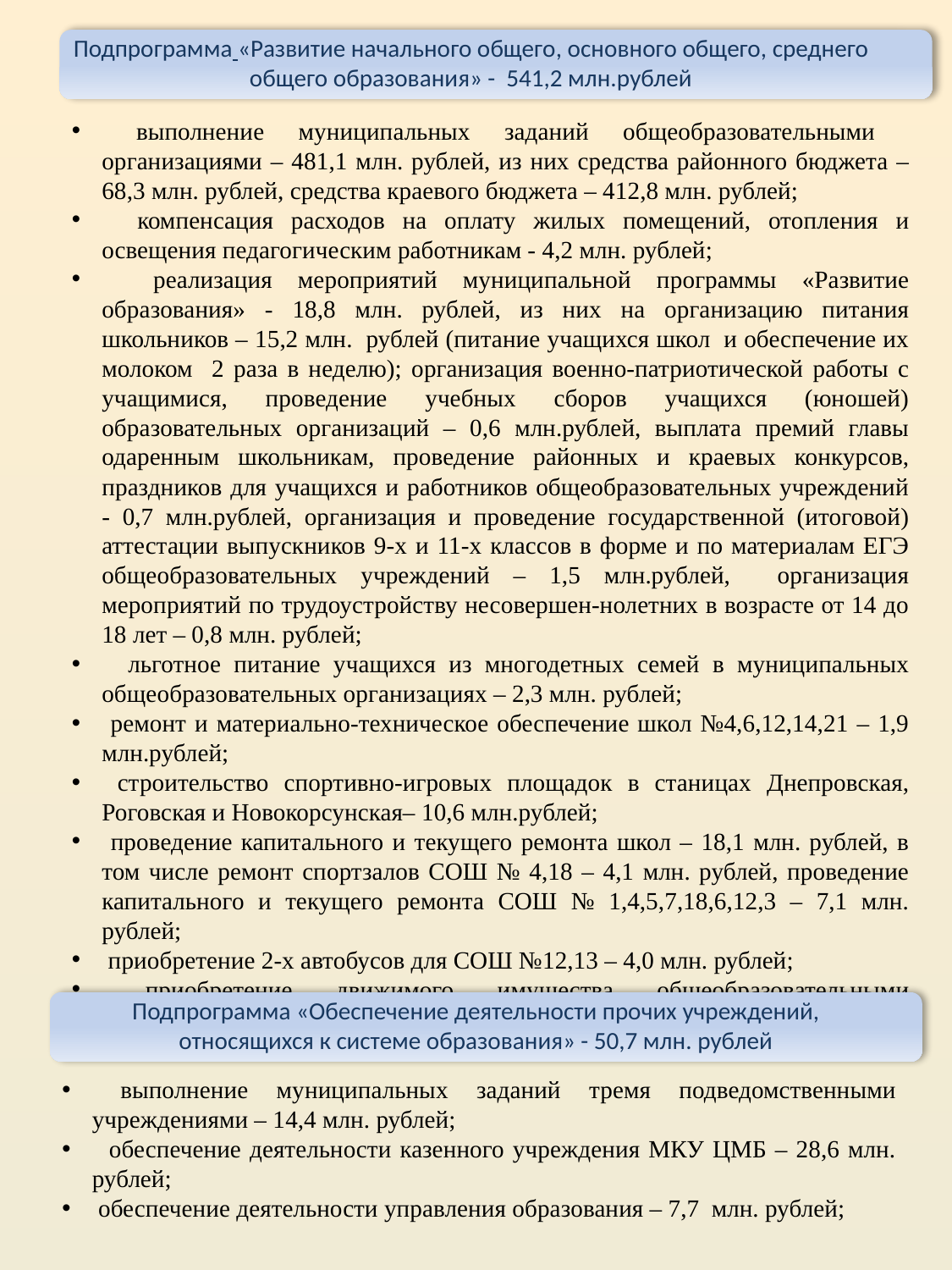

Подпрограмма «Развитие начального общего, основного общего, среднего общего образования» -  541,2 млн.рублей

 выполнение муниципальных заданий общеобразовательными  организациями – 481,1 млн. рублей, из них средства районного бюджета – 68,3 млн. рублей, средства краевого бюджета – 412,8 млн. рублей;
  компенсация расходов на оплату жилых помещений, отопления и освещения педагогическим работникам - 4,2 млн. рублей;
  реализация мероприятий муниципальной программы «Развитие образования» - 18,8 млн. рублей, из них на организацию питания школьников – 15,2 млн.  рублей (питание учащихся школ  и обеспечение их молоком  2 раза в неделю); организация военно-патриотической работы с учащимися, проведение учебных сборов учащихся (юношей) образовательных организаций – 0,6 млн.рублей, выплата премий главы одаренным школьникам, проведение районных и краевых конкурсов, праздников для учащихся и работников общеобразовательных учреждений - 0,7 млн.рублей, организация и проведение государственной (итоговой) аттестации выпускников 9-х и 11-х классов в форме и по материалам ЕГЭ общеобразовательных учреждений – 1,5 млн.рублей,  организация мероприятий по трудоустройству несовершен-нолетних в возрасте от 14 до 18 лет – 0,8 млн. рублей;
  льготное питание учащихся из многодетных семей в муниципальных общеобразовательных организациях – 2,3 млн. рублей;
 ремонт и материально-техническое обеспечение школ №4,6,12,14,21 – 1,9 млн.рублей;
 строительство спортивно-игровых площадок в станицах Днепровская, Роговская и Новокорсунская– 10,6 млн.рублей;
 проведение капитального и текущего ремонта школ – 18,1 млн. рублей, в том числе ремонт спортзалов СОШ № 4,18 – 4,1 млн. рублей, проведение капитального и текущего ремонта СОШ № 1,4,5,7,18,6,12,3 – 7,1 млн. рублей;
 приобретение 2-х автобусов для СОШ №12,13 – 4,0 млн. рублей;
 приобретение движимого имущества общеобразовательными учреждениями – 0,2 млн. рублей.

Подпрограмма «Обеспечение деятельности прочих учреждений, относящихся к системе образования» - 50,7 млн. рублей

 выполнение муниципальных заданий тремя подведомственными учреждениями – 14,4 млн. рублей;
  обеспечение деятельности казенного учреждения МКУ ЦМБ – 28,6 млн. рублей;
 обеспечение деятельности управления образования – 7,7  млн. рублей;